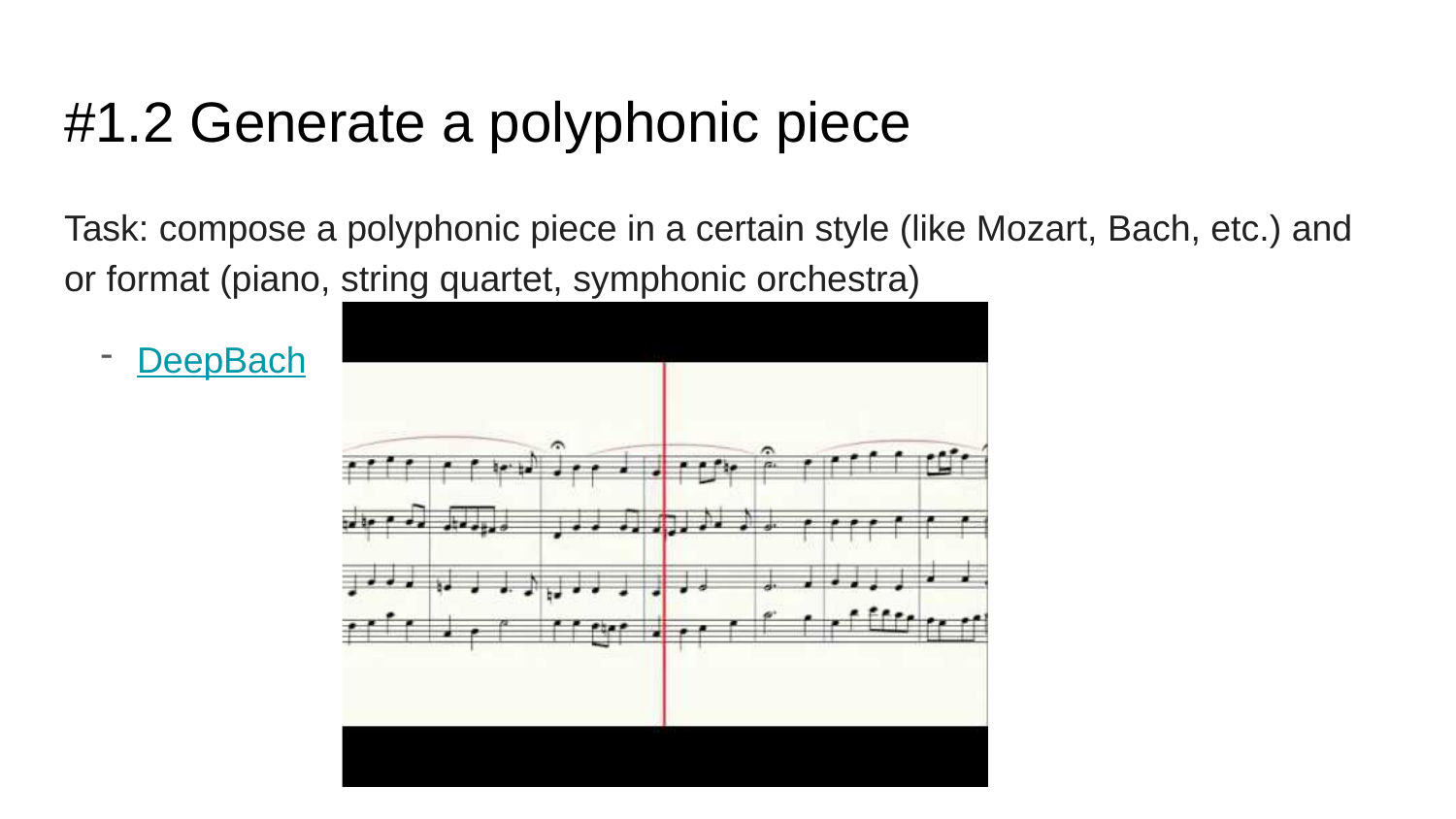

# #1.2 Generate a polyphonic piece
Task: compose a polyphonic piece in a certain style (like Mozart, Bach, etc.) and or format (piano, string quartet, symphonic orchestra)
DeepBach